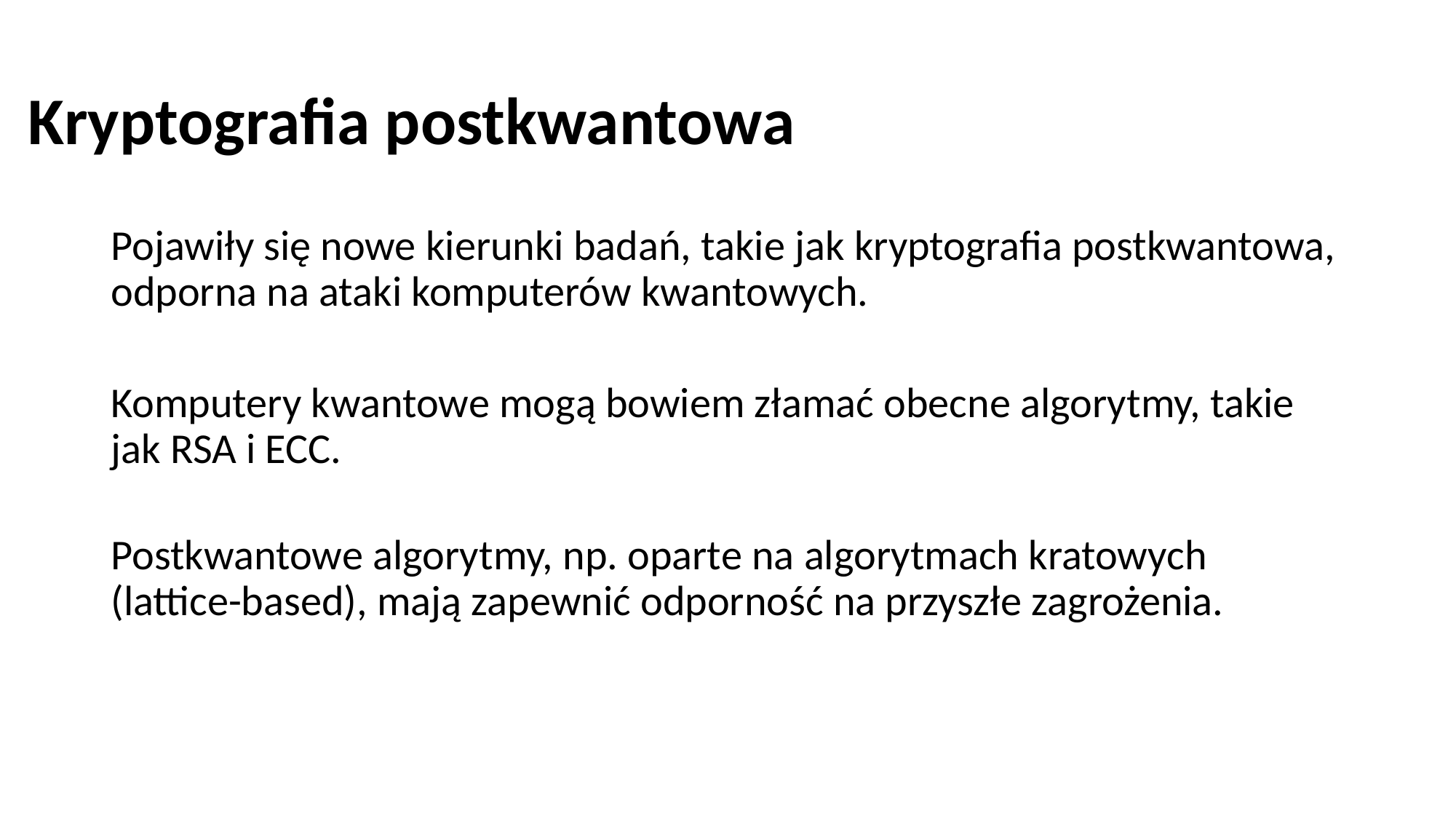

# Kryptografia postkwantowa
Pojawiły się nowe kierunki badań, takie jak kryptografia postkwantowa, odporna na ataki komputerów kwantowych.
Komputery kwantowe mogą bowiem złamać obecne algorytmy, takie jak RSA i ECC.
Postkwantowe algorytmy, np. oparte na algorytmach kratowych (lattice-based), mają zapewnić odporność na przyszłe zagrożenia.